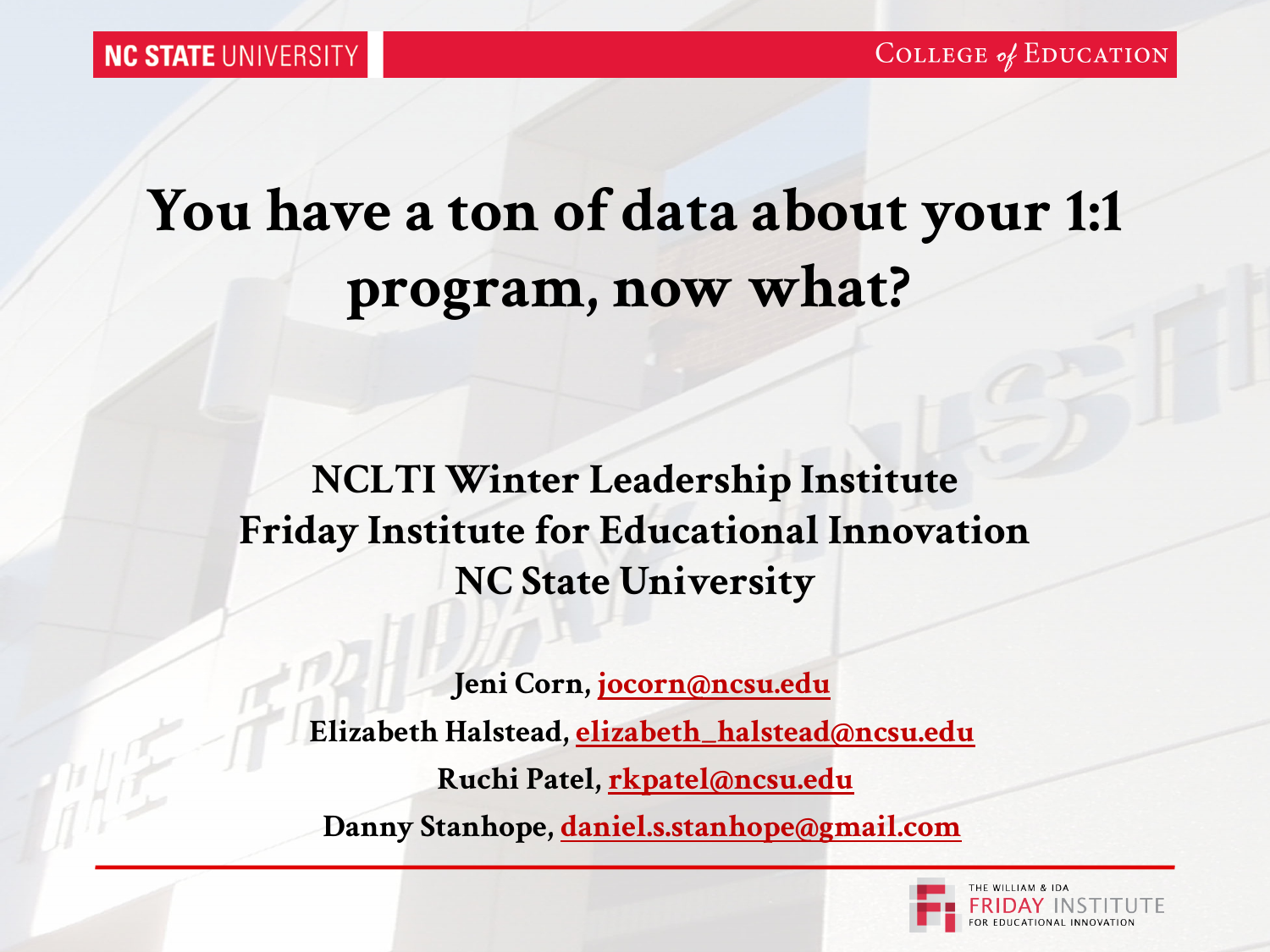

# You have a ton of data about your 1:1 program, now what?
NCLTI Winter Leadership Institute
Friday Institute for Educational Innovation
NC State University
Jeni Corn, jocorn@ncsu.edu
Elizabeth Halstead, elizabeth_halstead@ncsu.edu
Ruchi Patel, rkpatel@ncsu.edu
Danny Stanhope, daniel.s.stanhope@gmail.com